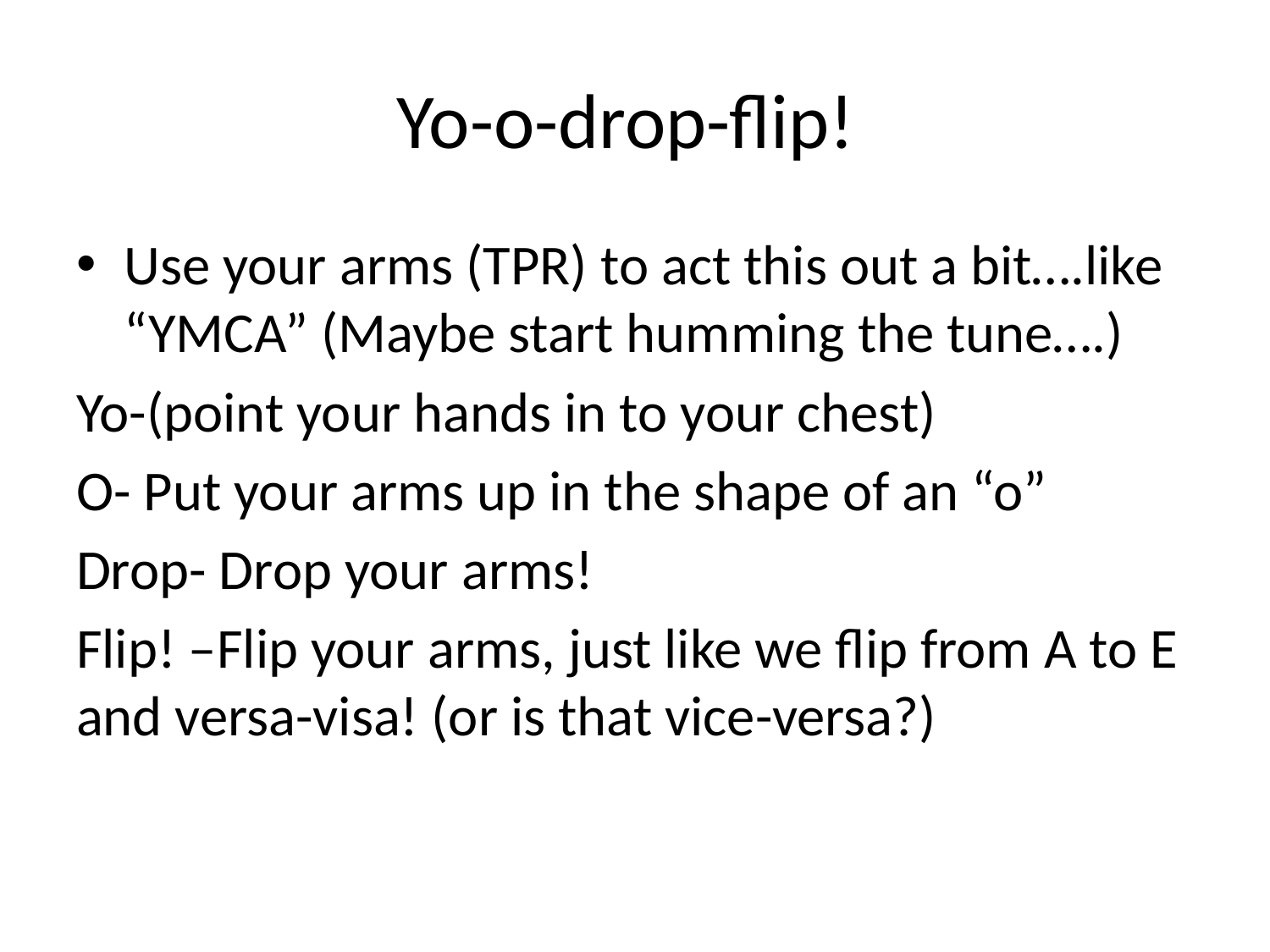

# Yo-o-drop-flip!
Use your arms (TPR) to act this out a bit….like “YMCA” (Maybe start humming the tune….)
Yo-(point your hands in to your chest)
O- Put your arms up in the shape of an “o”
Drop- Drop your arms!
Flip! –Flip your arms, just like we flip from A to E and versa-visa! (or is that vice-versa?)